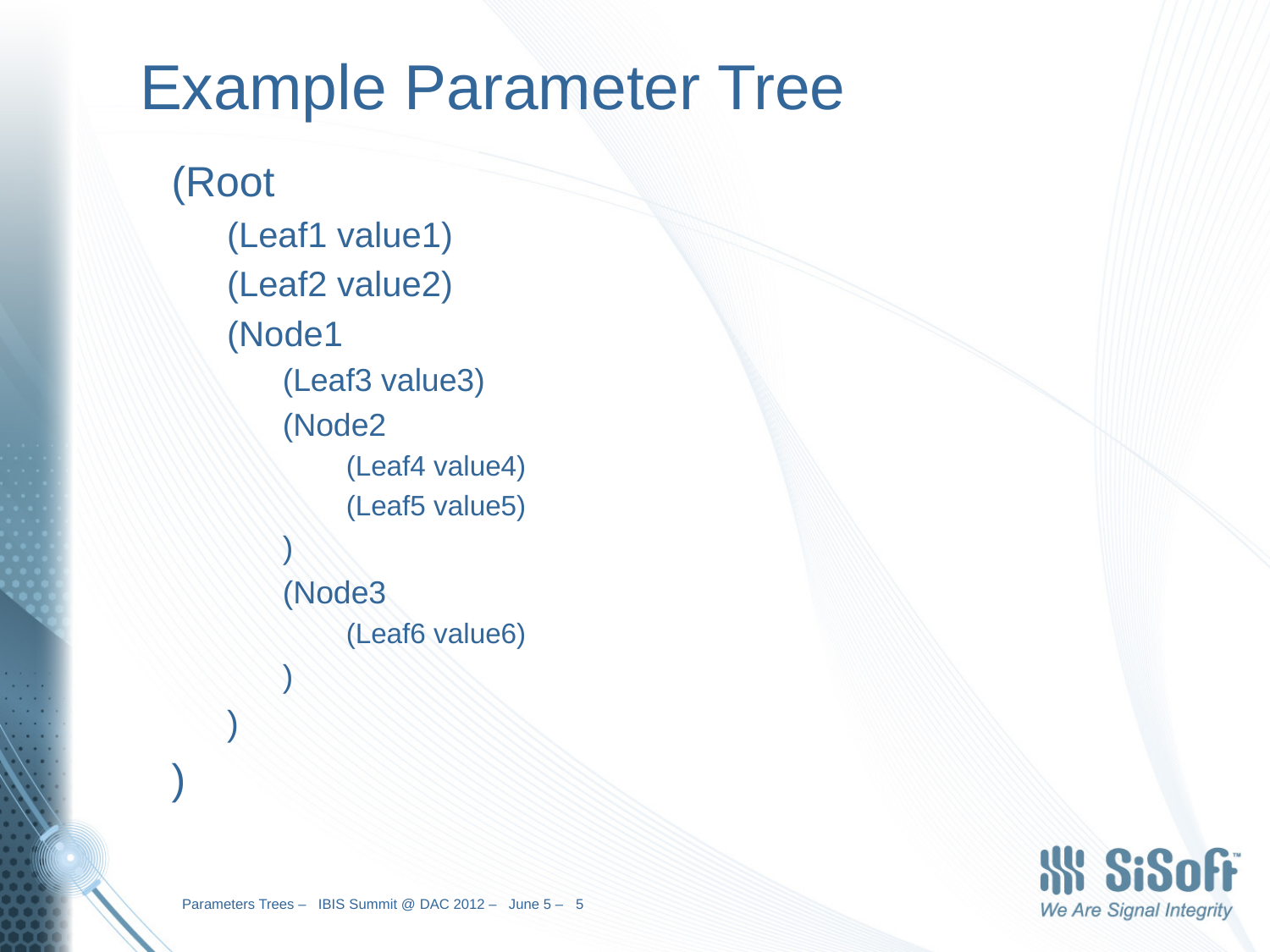

# Example Parameter Tree
(Root
(Leaf1 value1)
(Leaf2 value2)
(Node1
(Leaf3 value3)
(Node2
(Leaf4 value4)
(Leaf5 value5)
)
(Node3
(Leaf6 value6)
)
)
)

Parameters Trees –   IBIS Summit @ DAC 2012 –   June 5 –   5